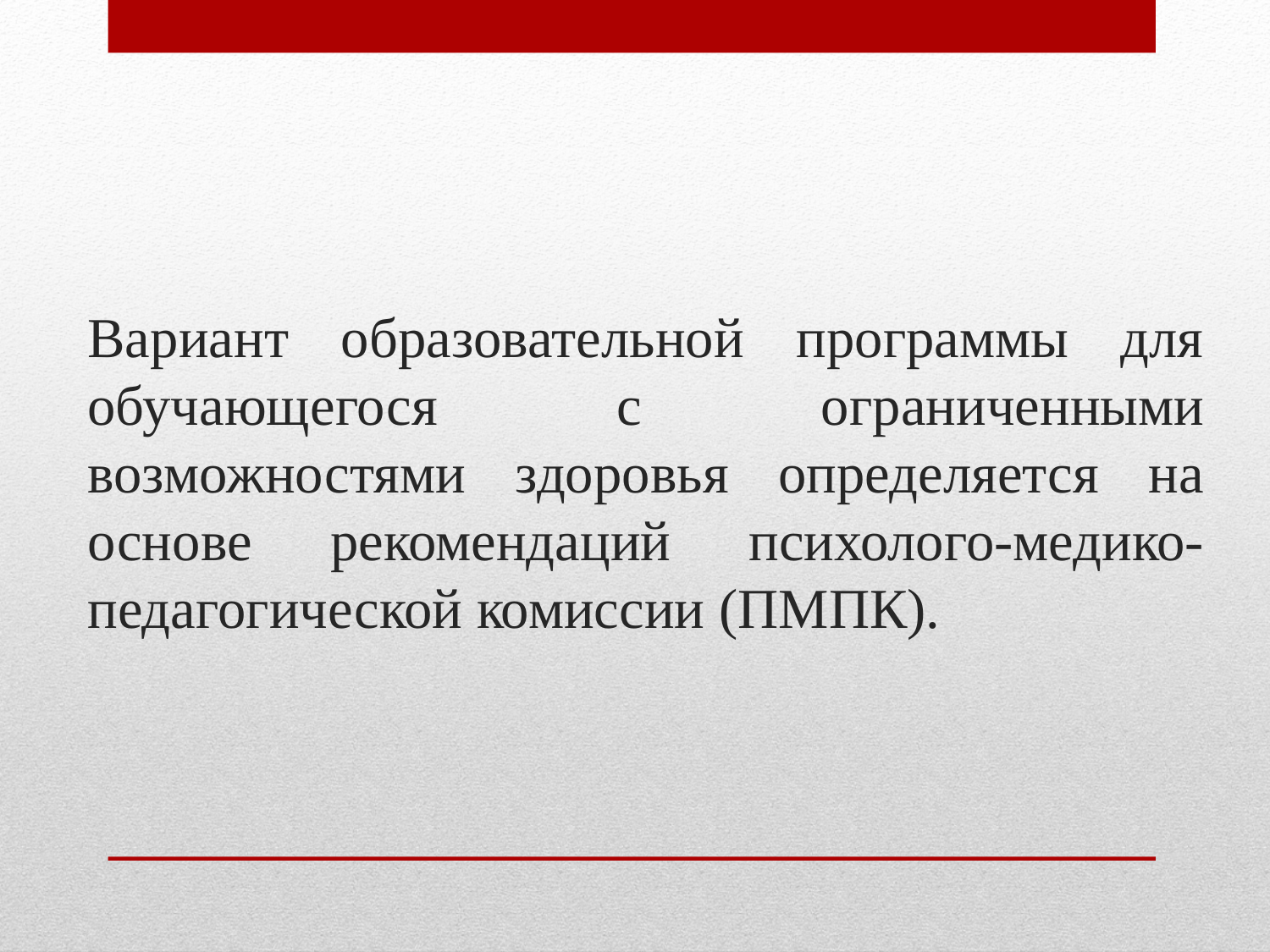

# Вариант образовательной программы для обучающегося с ограниченными возможностями здоровья определяется на основе рекомендаций психолого-медико-педагогической комиссии (ПМПК).